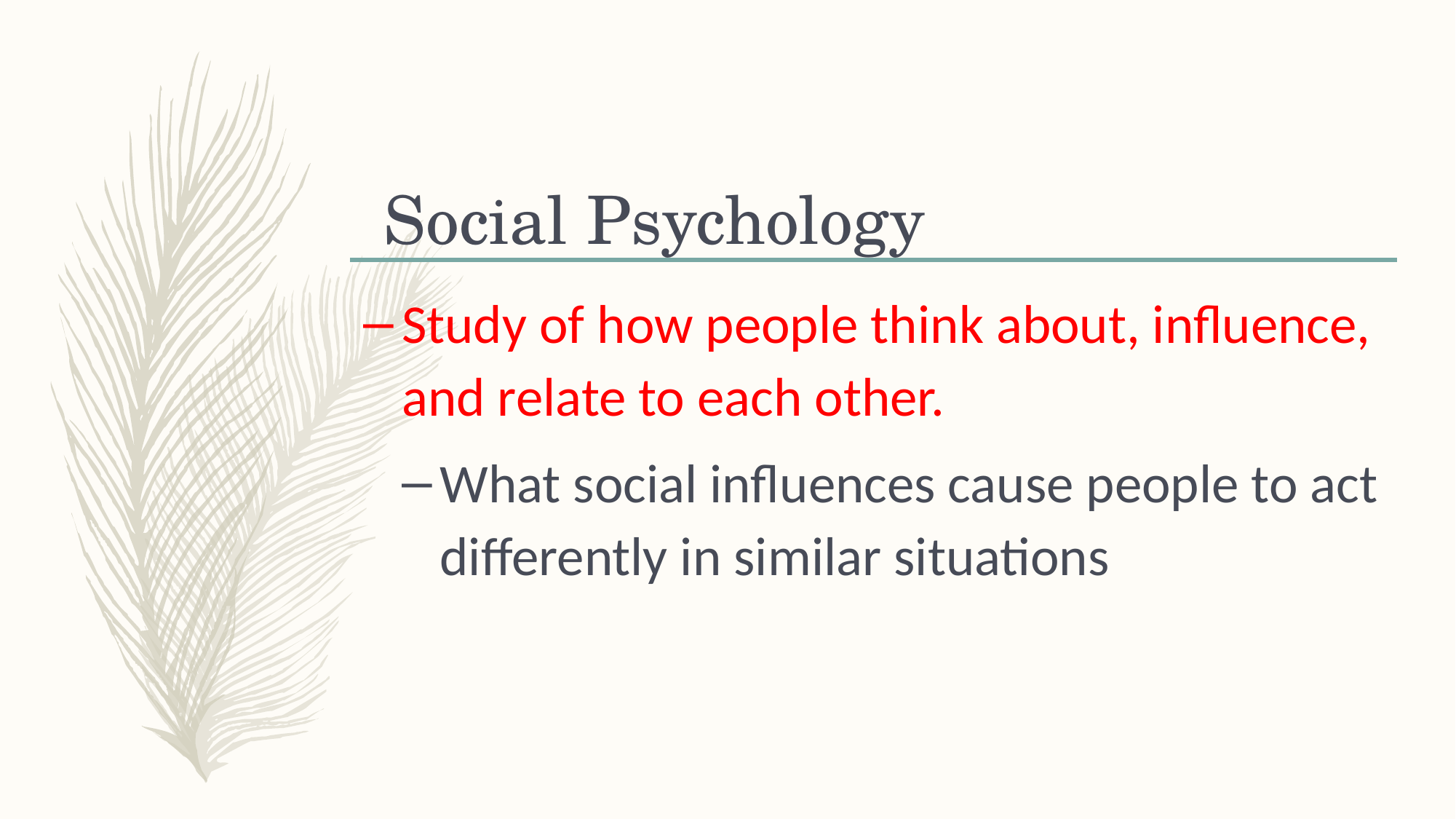

# Social Psychology
Study of how people think about, influence, and relate to each other.
What social influences cause people to act differently in similar situations